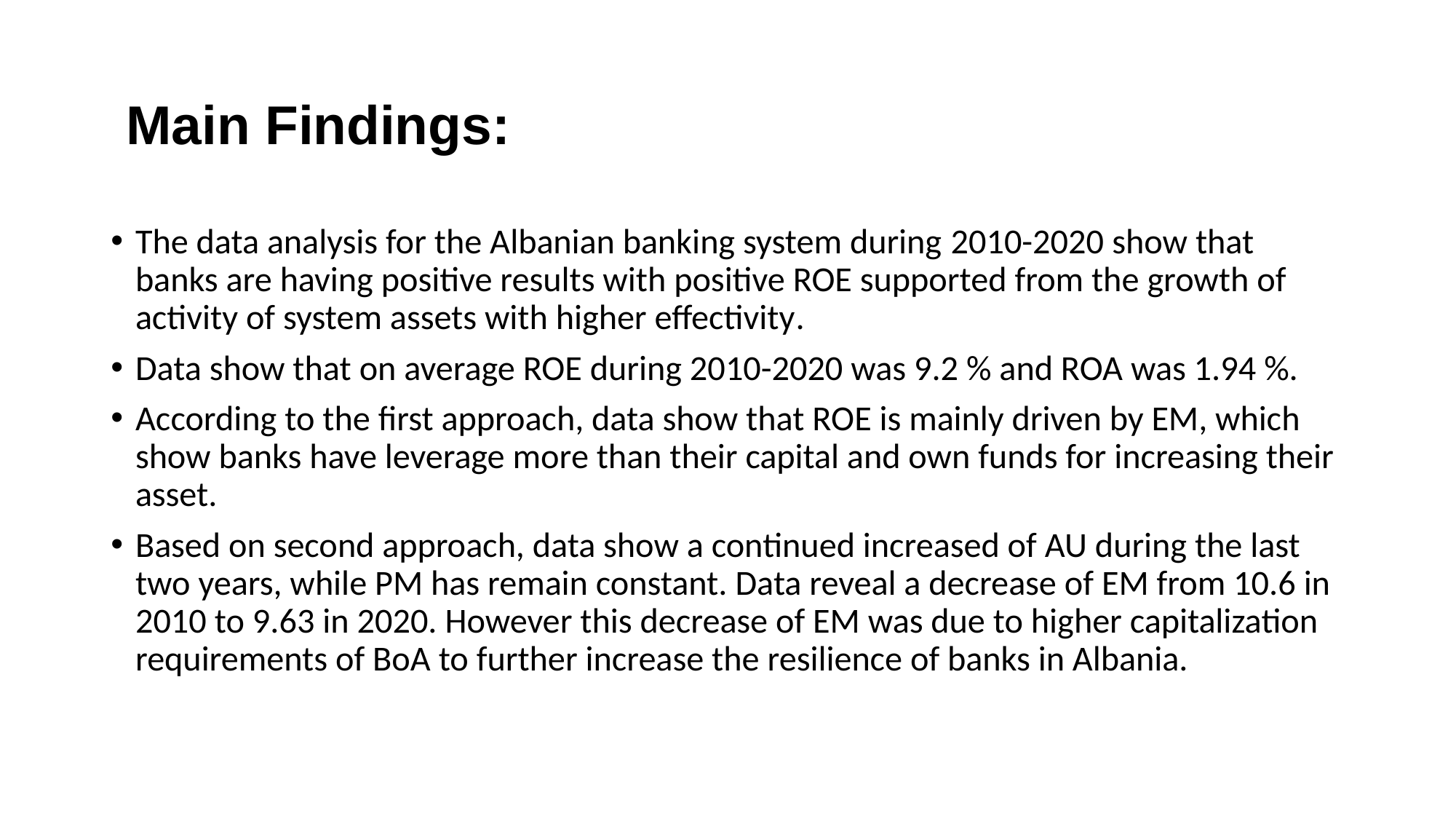

# Main Findings:
The data analysis for the Albanian banking system during 2010-2020 show that banks are having positive results with positive ROE supported from the growth of activity of system assets with higher effectivity.
Data show that on average ROE during 2010-2020 was 9.2 % and ROA was 1.94 %.
According to the first approach, data show that ROE is mainly driven by EM, which show banks have leverage more than their capital and own funds for increasing their asset.
Based on second approach, data show a continued increased of AU during the last two years, while PM has remain constant. Data reveal a decrease of EM from 10.6 in 2010 to 9.63 in 2020. However this decrease of EM was due to higher capitalization requirements of BoA to further increase the resilience of banks in Albania.